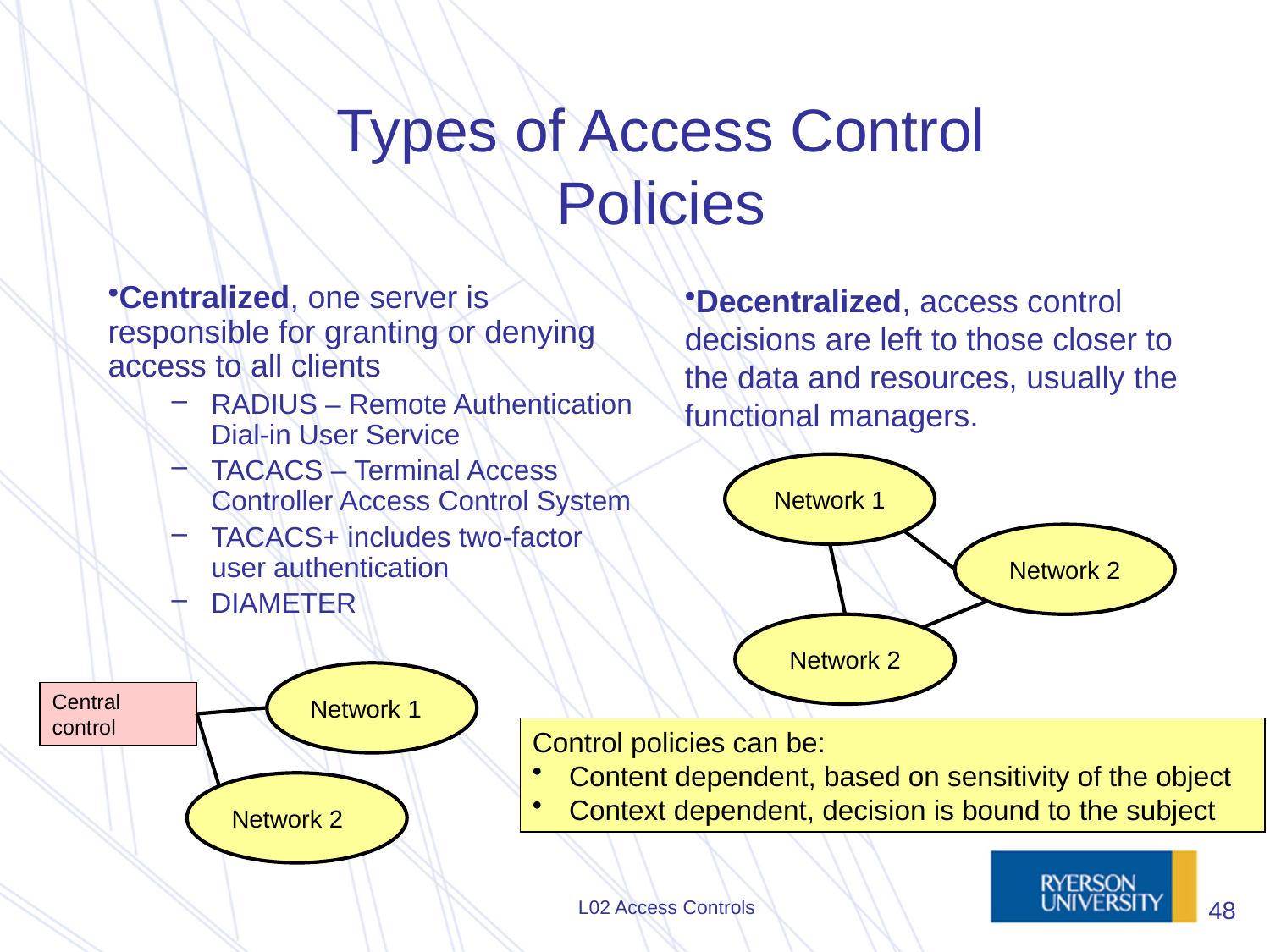

# Types of Access Control Policies
Centralized, one server is responsible for granting or denying access to all clients
RADIUS – Remote Authentication Dial-in User Service
TACACS – Terminal Access Controller Access Control System
TACACS+ includes two-factor user authentication
DIAMETER
Decentralized, access control decisions are left to those closer to the data and resources, usually the functional managers.

Network 1
Network 2
Network 2
Network 1
Central control
Control policies can be:
Content dependent, based on sensitivity of the object
Context dependent, decision is bound to the subject
Network 2
L02 Access Controls
48